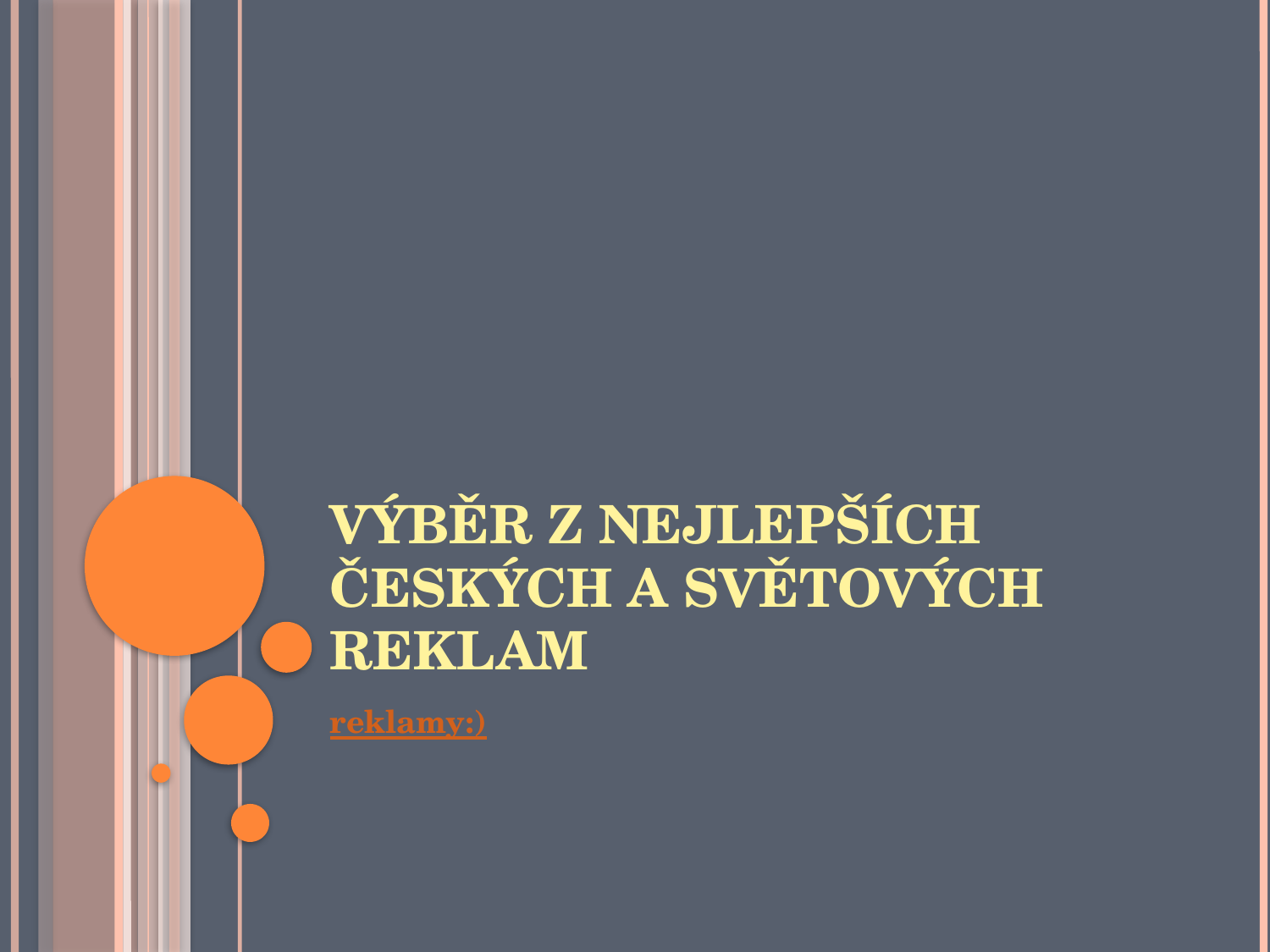

# Výběr z nejlepších českých a světových reklam
reklamy:)